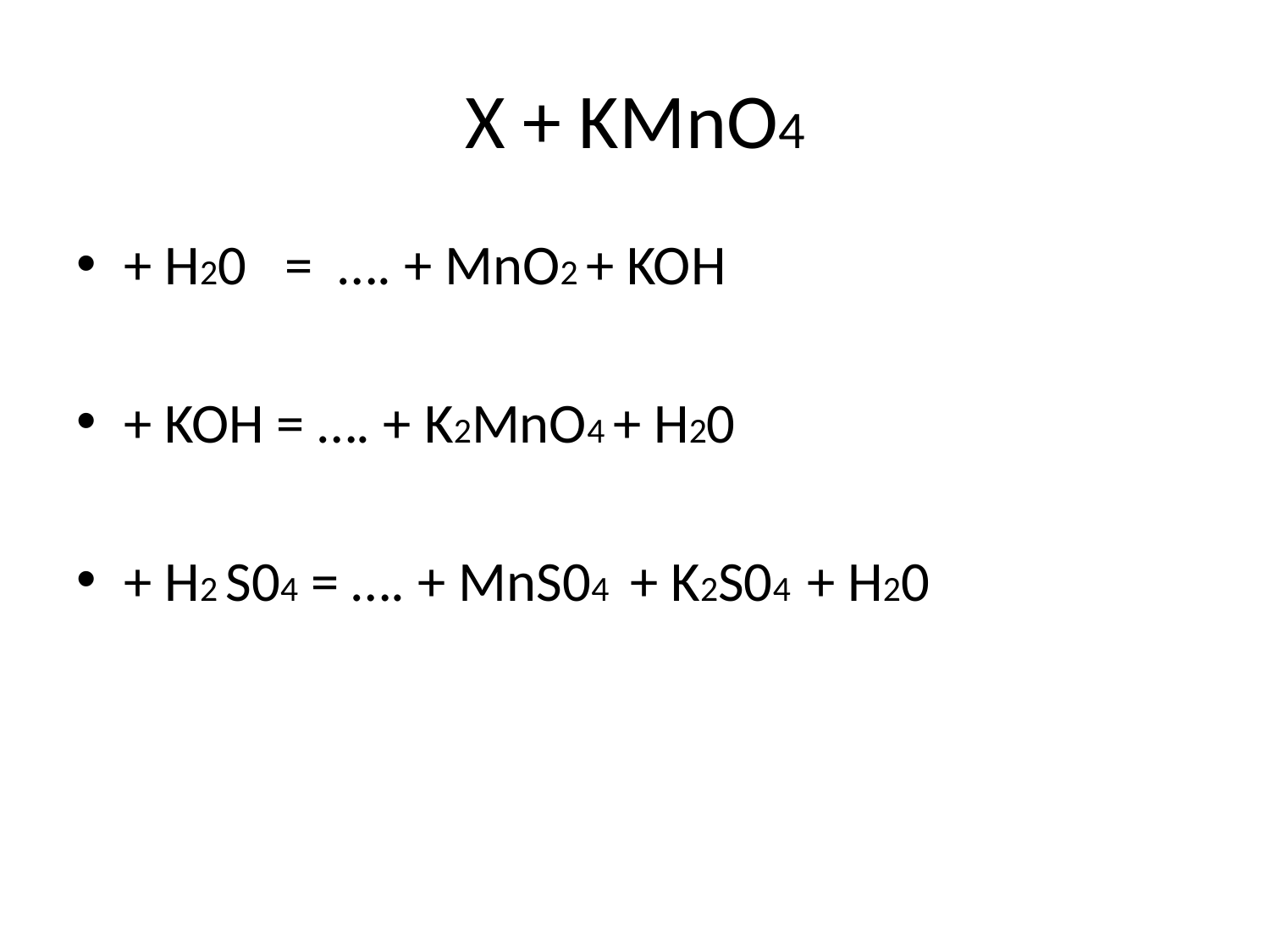

# Х + KMnO4
+ H20   =  …. + MnO2 + KOH

+ KOH = …. + K2MnO4 + H20

+ H2 S04 = …. + MnS04  + K2S04  + H20